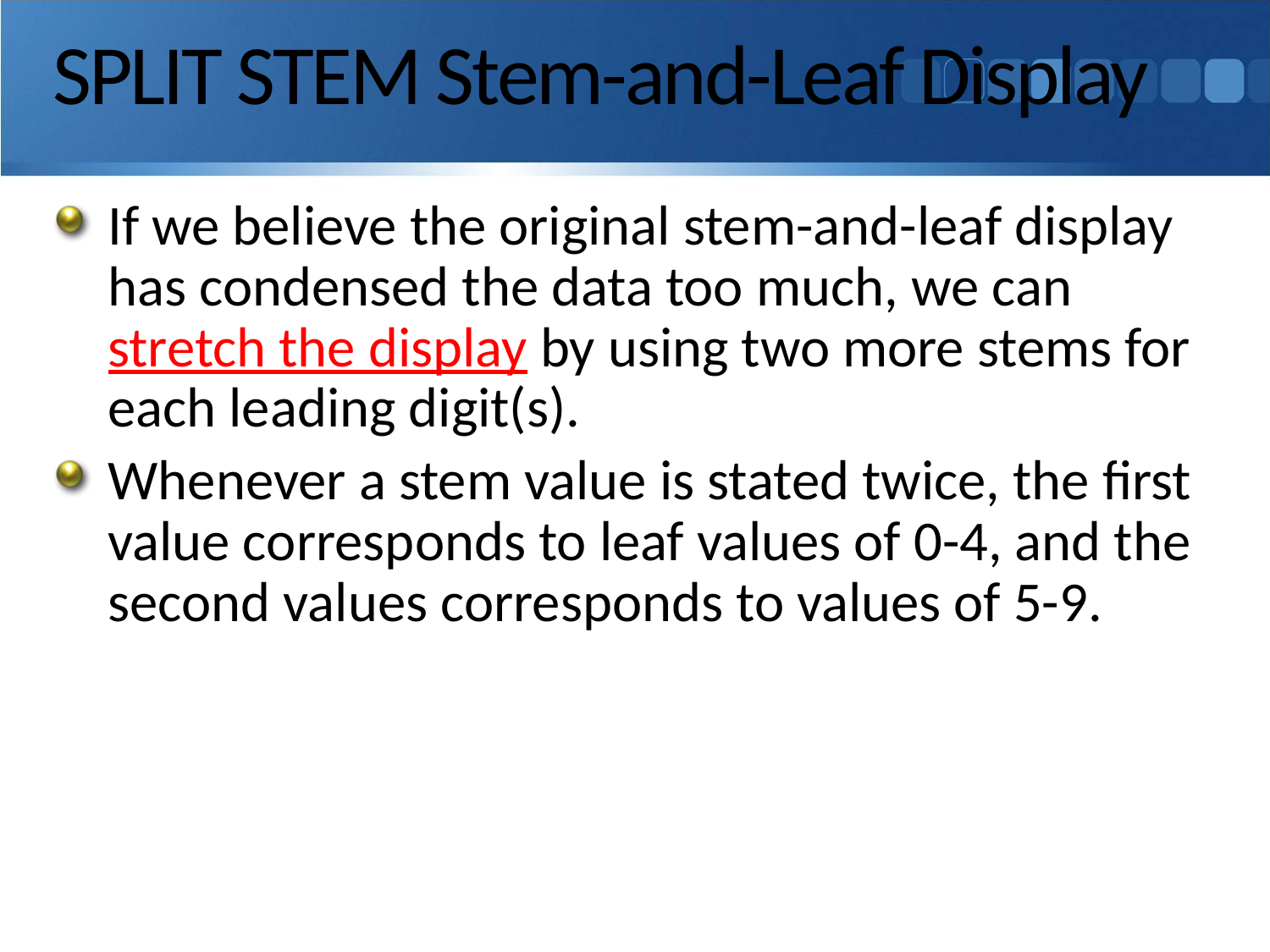

# SPLIT STEM Stem-and-Leaf Display
If we believe the original stem-and-leaf display has condensed the data too much, we can stretch the display by using two more stems for each leading digit(s).
Whenever a stem value is stated twice, the first value corresponds to leaf values of 0-4, and the second values corresponds to values of 5-9.